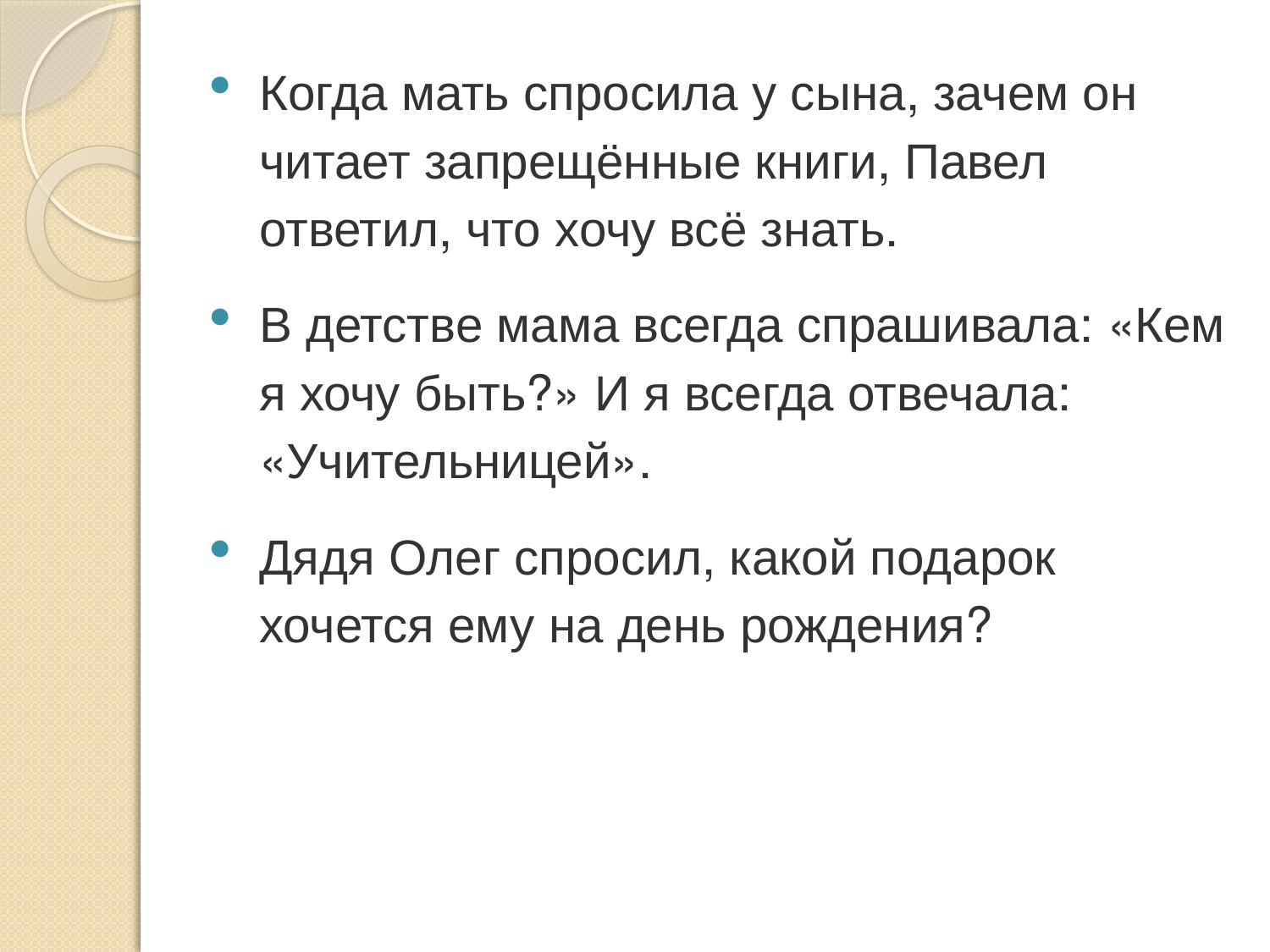

Когда мать спросила у сына, зачем он читает запрещённые книги, Павел ответил, что хочу всё знать.
В детстве мама всегда спрашивала: «Кем я хочу быть?» И я всегда отвечала: «Учительницей».
Дядя Олег спросил, какой подарок хочется ему на день рождения?